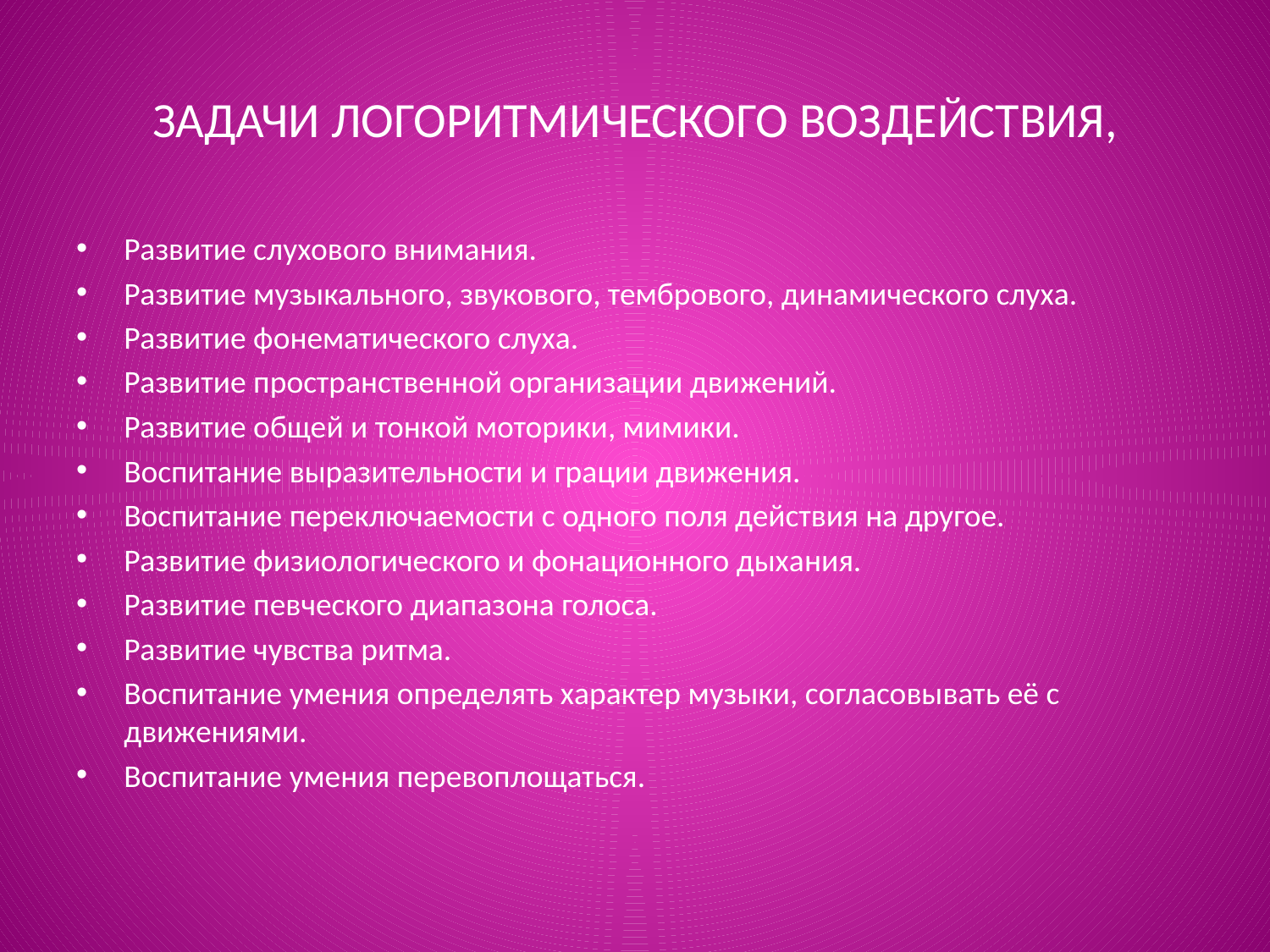

# ЗАДАЧИ ЛОГОРИТМИЧЕСКОГО ВОЗДЕЙСТВИЯ,
Развитие слухового внимания.
Развитие музыкального, звукового, тембрового, динамического слуха.
Развитие фонематического слуха.
Развитие пространственной организации движений.
Развитие общей и тонкой моторики, мимики.
Воспитание выразительности и грации движения.
Воспитание переключаемости с одного поля действия на другое.
Развитие физиологического и фонационного дыхания.
Развитие певческого диапазона голоса.
Развитие чувства ритма.
Воспитание умения определять характер музыки, согласовывать её с движениями.
Воспитание умения перевоплощаться.